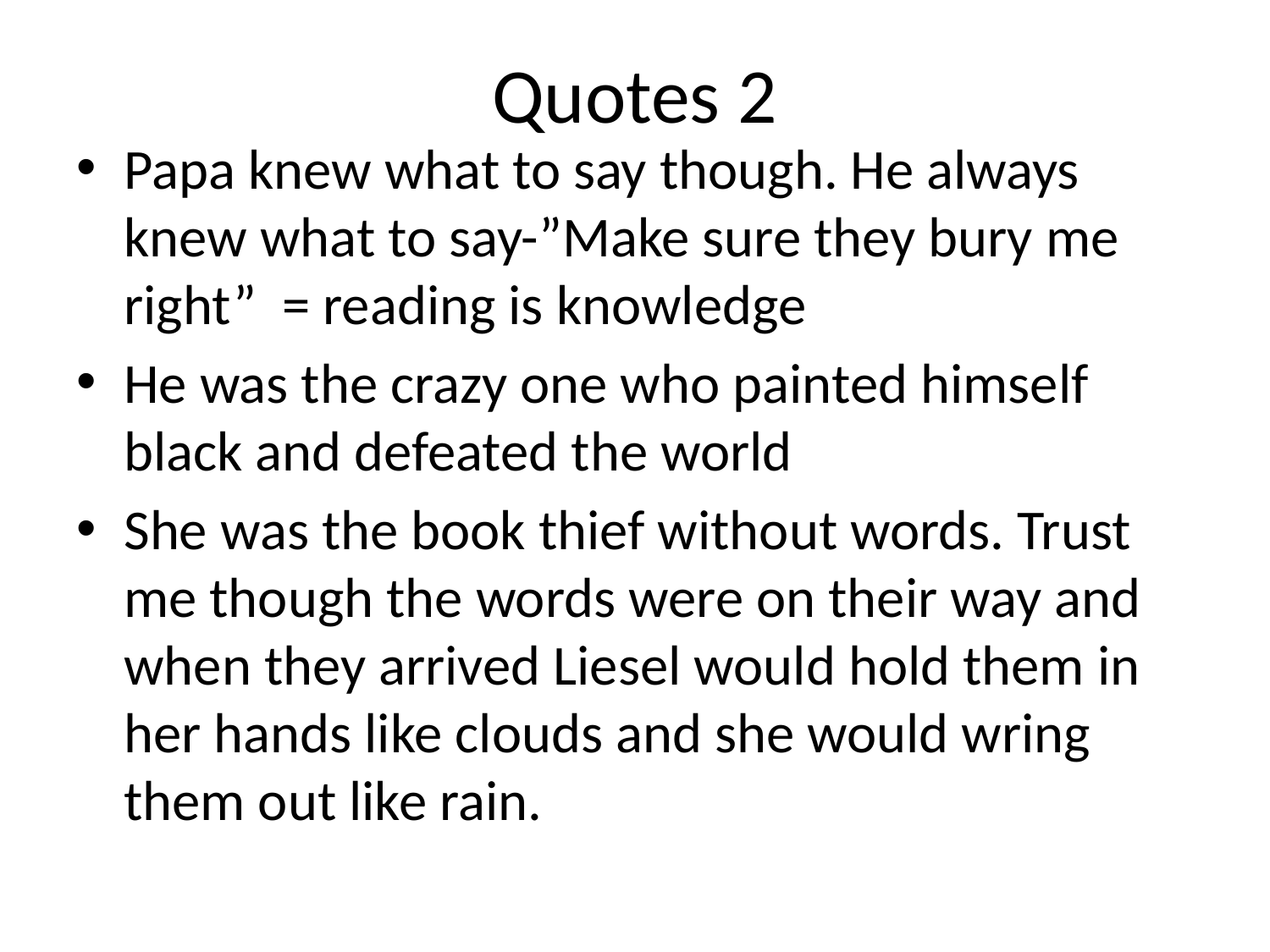

# Quotes 2
Papa knew what to say though. He always knew what to say-”Make sure they bury me right”  = reading is knowledge
He was the crazy one who painted himself black and defeated the world
She was the book thief without words. Trust me though the words were on their way and when they arrived Liesel would hold them in her hands like clouds and she would wring them out like rain.